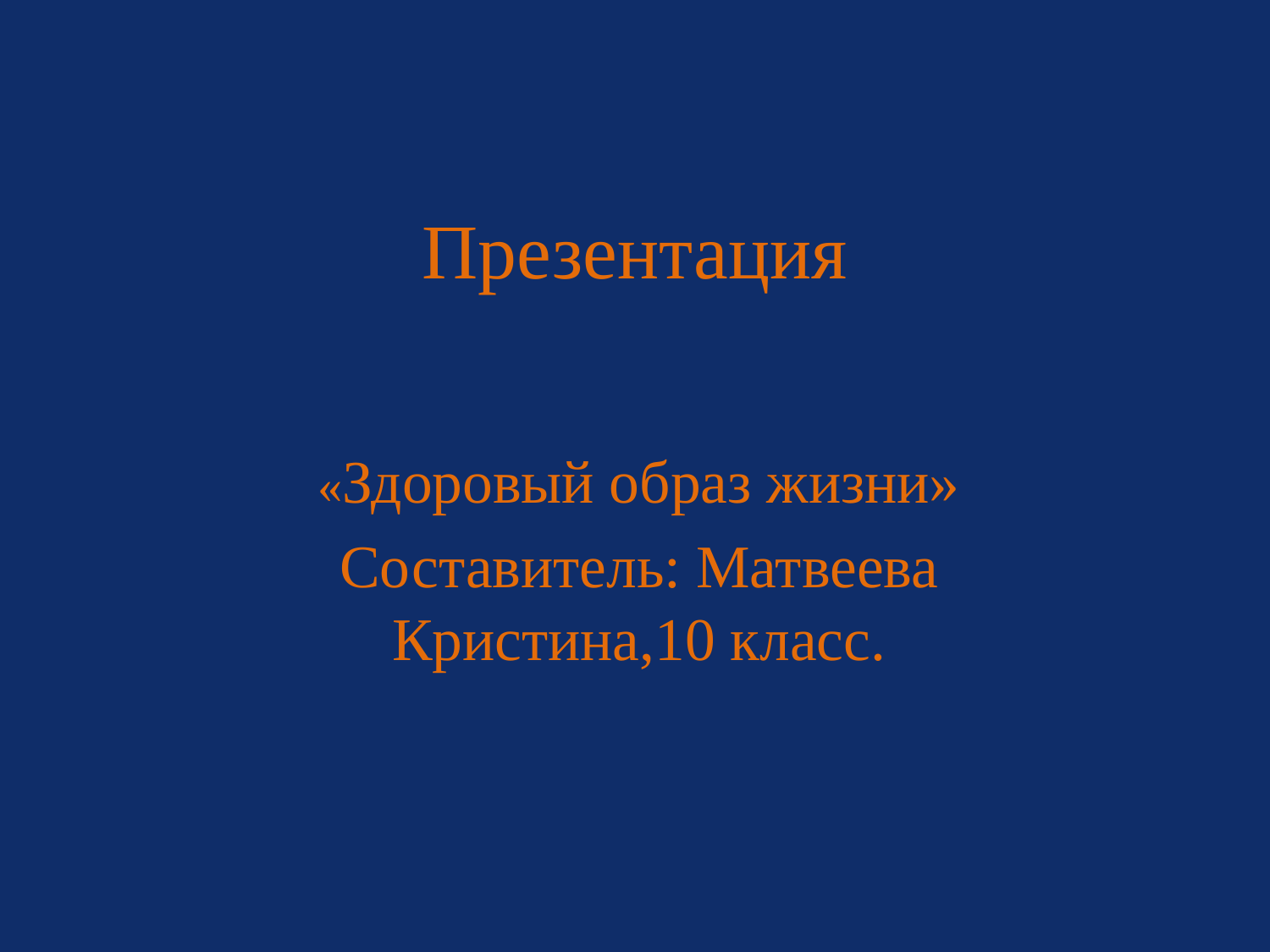

# Презентация
«Здоровый образ жизни»
Составитель: Матвеева Кристина,10 класс.